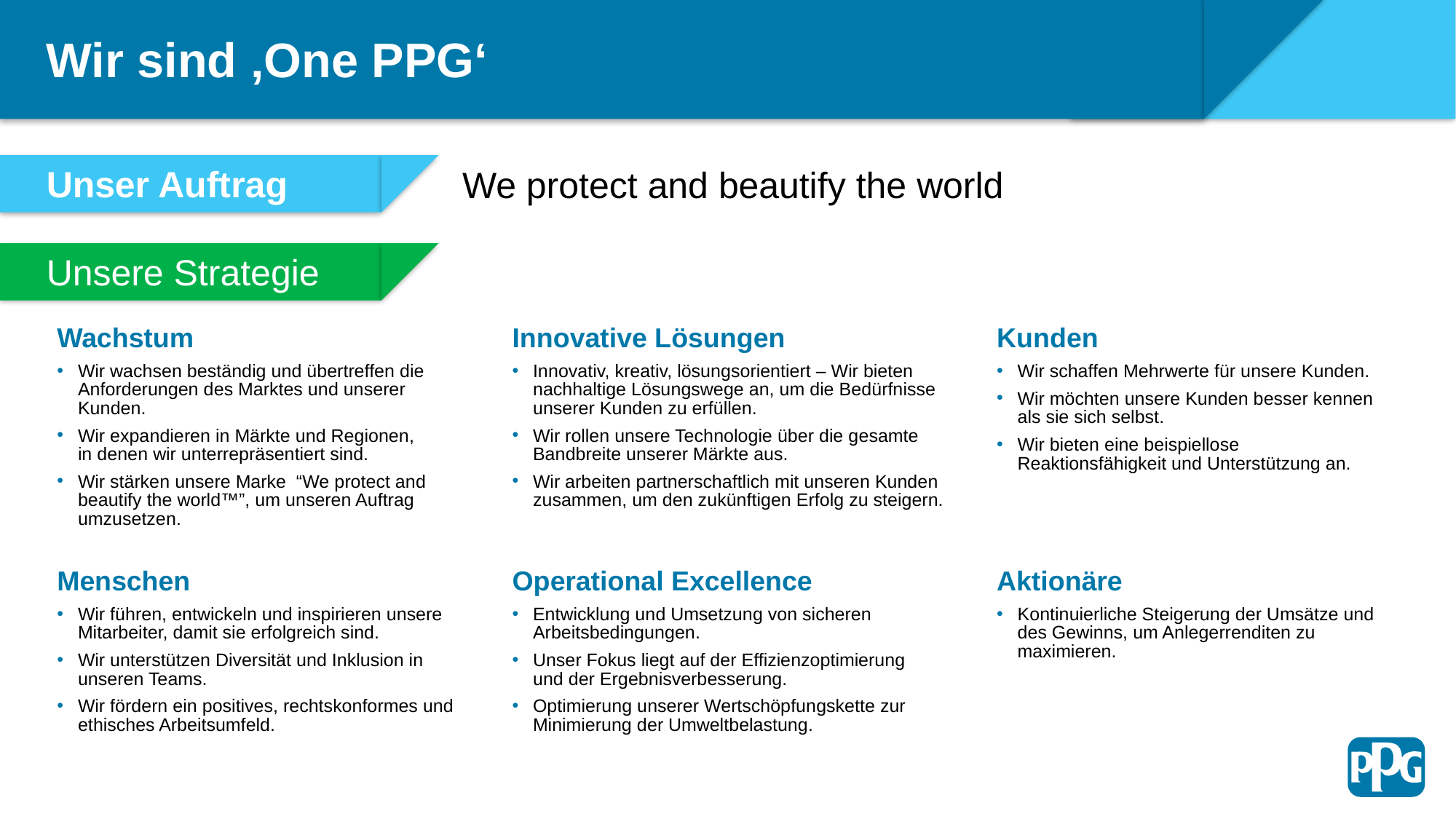

Wir sind ‚One PPG‘

Unser Auftrag
We protect and beautify the world

Unsere Strategie
Wachstum
Wir wachsen beständig und übertreffen die Anforderungen des Marktes und unserer Kunden.
Wir expandieren in Märkte und Regionen,
in denen wir unterrepräsentiert sind.
Wir stärken unsere Marke  “We protect and beautify the world™”, um unseren Auftrag umzusetzen.
Innovative Lösungen
Innovativ, kreativ, lösungsorientiert – Wir bieten nachhaltige Lösungswege an, um die Bedürfnisse unserer Kunden zu erfüllen.
Wir rollen unsere Technologie über die gesamte Bandbreite unserer Märkte aus.
Wir arbeiten partnerschaftlich mit unseren Kunden zusammen, um den zukünftigen Erfolg zu steigern.
Kunden
Wir schaffen Mehrwerte für unsere Kunden.
Wir möchten unsere Kunden besser kennen als sie sich selbst.
Wir bieten eine beispiellose Reaktionsfähigkeit und Unterstützung an.
Menschen
Wir führen, entwickeln und inspirieren unsere Mitarbeiter, damit sie erfolgreich sind.
Wir unterstützen Diversität und Inklusion in unseren Teams.
Wir fördern ein positives, rechtskonformes und ethisches Arbeitsumfeld.
Operational Excellence
Entwicklung und Umsetzung von sicheren Arbeitsbedingungen.
Unser Fokus liegt auf der Effizienzoptimierung und der Ergebnisverbesserung.
Optimierung unserer Wertschöpfungskette zur Minimierung der Umweltbelastung.
Aktionäre
Kontinuierliche Steigerung der Umsätze und des Gewinns, um Anlegerrenditen zu maximieren.